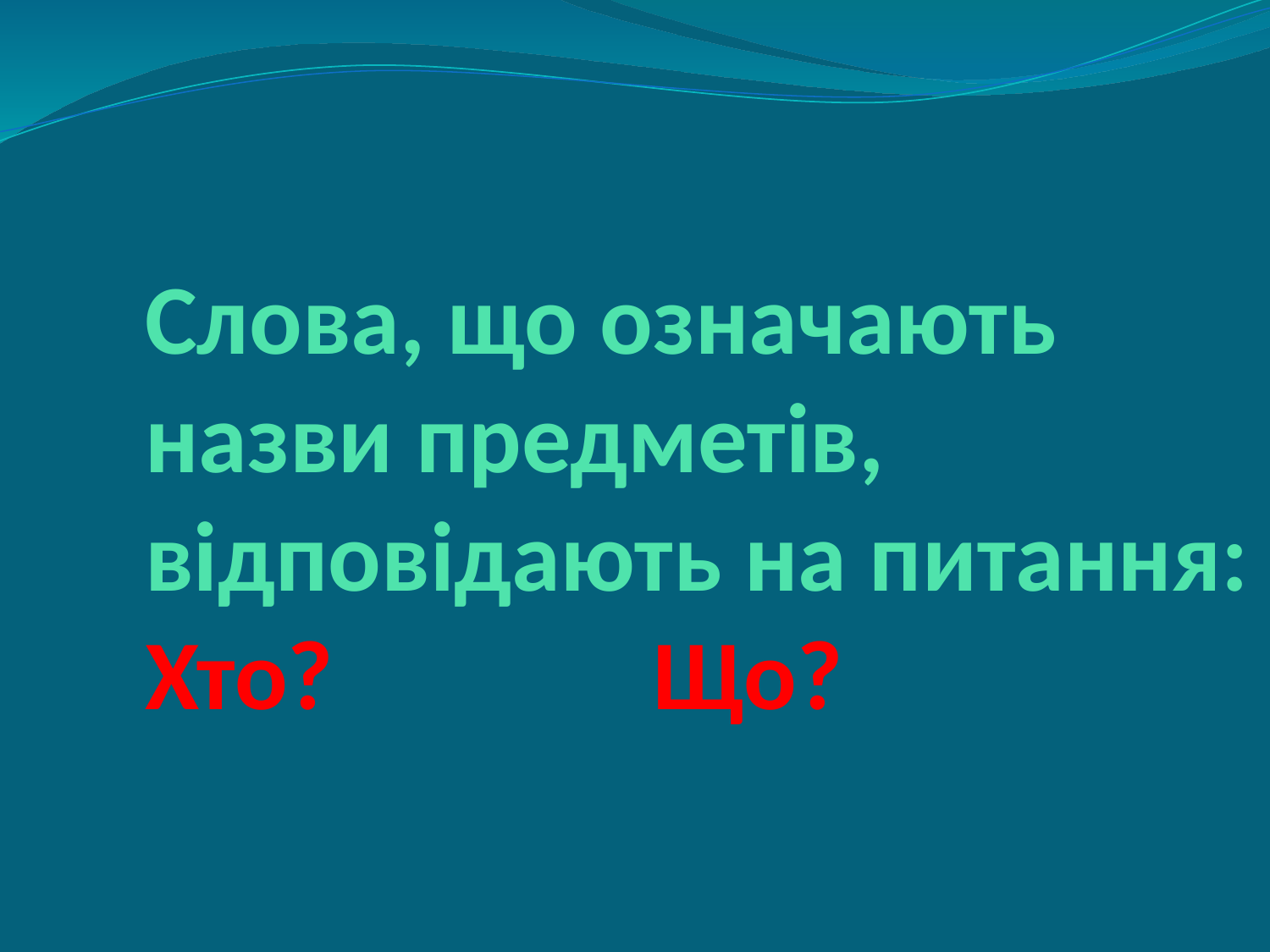

# Слова, що означають назви предметів, відповідають на питання: Хто? 			Що?